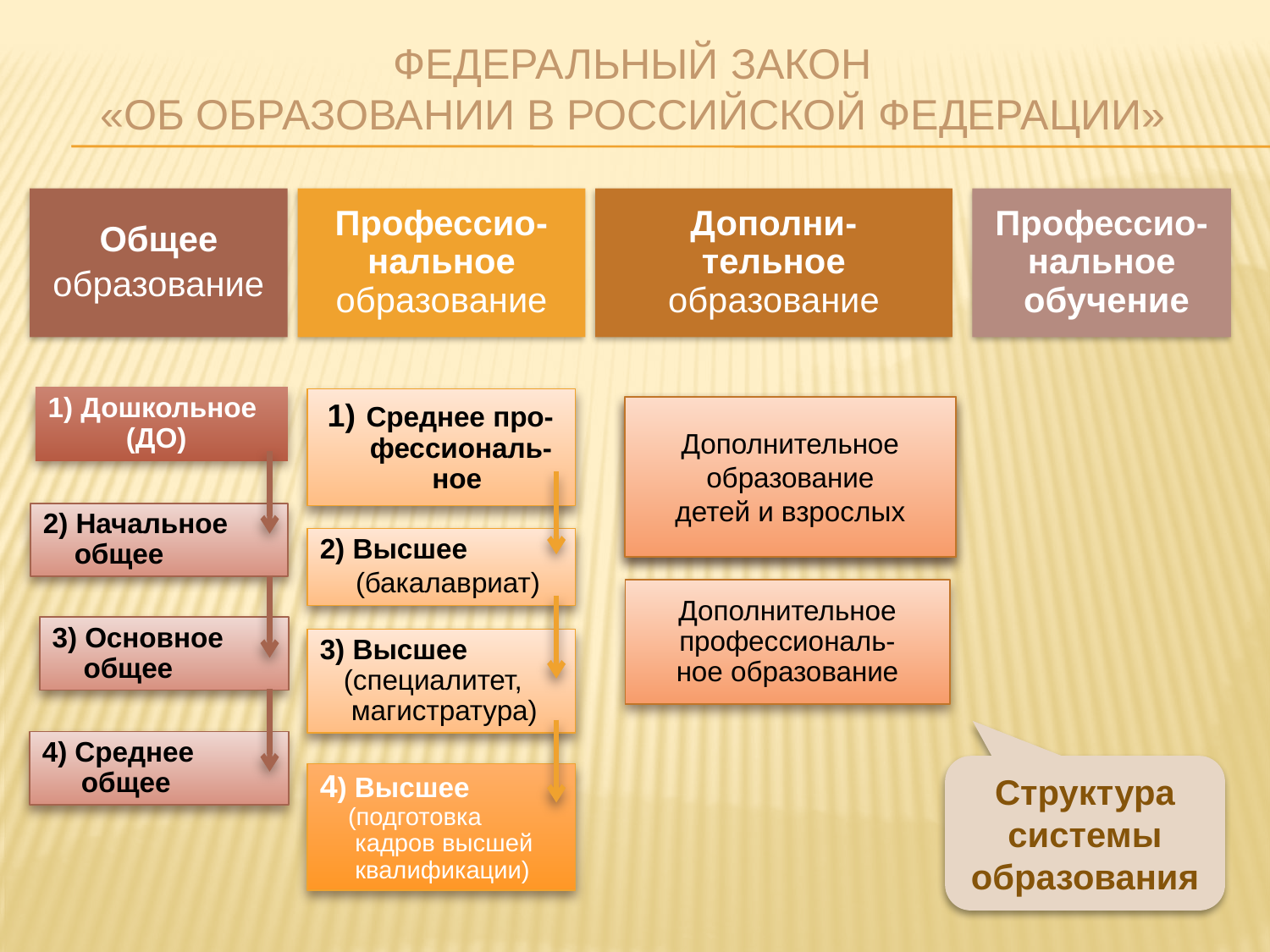

# ФЕДЕРАЛЬНЫЙ ЗАКОН «Об образовании в Российской Федерации»
Общее
образование
Профессио-
нальное
образование
Дополни-
тельное
образование
Профессио-
нальное
 обучение
 Дошкольное
          (ДО)
2) Начальное
    общее
3) Основное
    общее
4) Среднее
     общее
 Среднее про-
     фессиональ-
     ное
2) Высшее
    (бакалавриат)
3) Высшее
   (специалитет,
    магистратура)
4) Высшее
    (подготовка
     кадров высшей
     квалификации)
Дополнительное
образование
детей и взрослых
Дополнительное
образование
детей и взрослых
Дополнительное
профессиональ-
ное образование
Структура
системы
образования